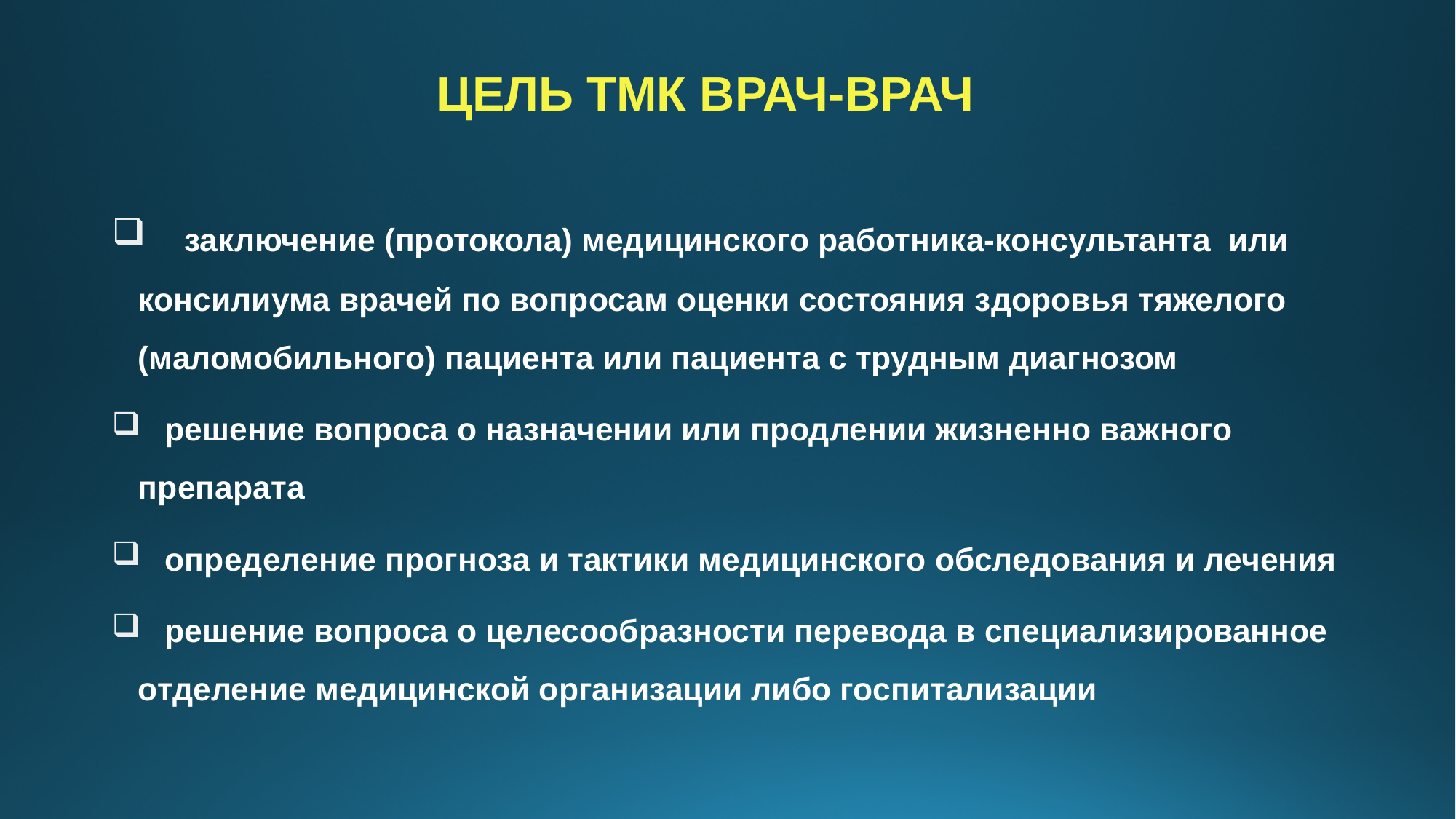

ЦЕЛЬ ТМК ВРАЧ-ВРАЧ

    заключение (протокола) медицинского работника-консультанта  или консилиума врачей по вопросам оценки состояния здоровья тяжелого (маломобильного) пациента или пациента с трудным диагнозом
   решение вопроса о назначении или продлении жизненно важного препарата
   определение прогноза и тактики медицинского обследования и лечения
   решение вопроса о целесообразности перевода в специализированное отделение медицинской организации либо госпитализации